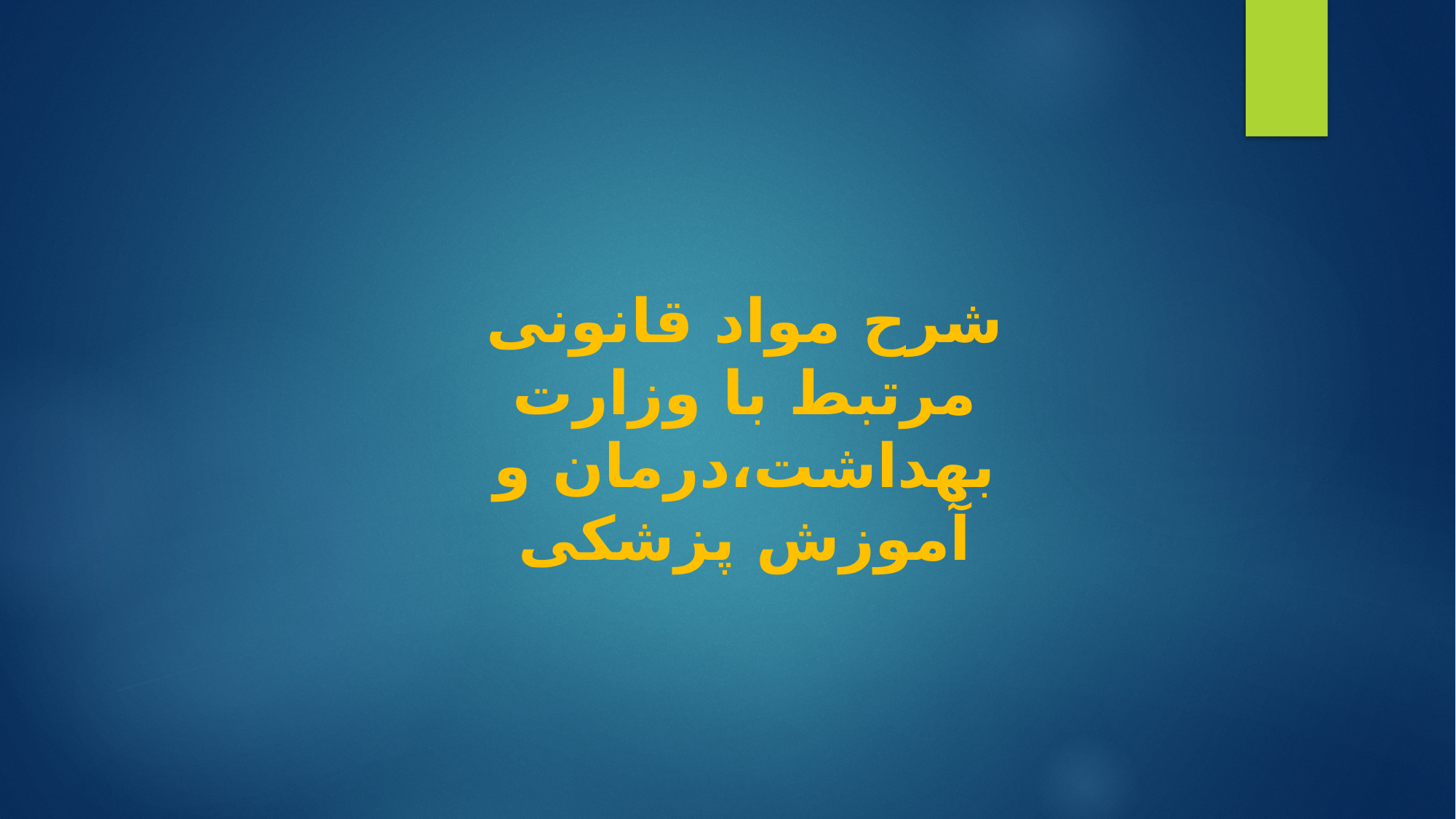

شرح مواد قانونی مرتبط با وزارت بهداشت،درمان و آموزش پزشکی